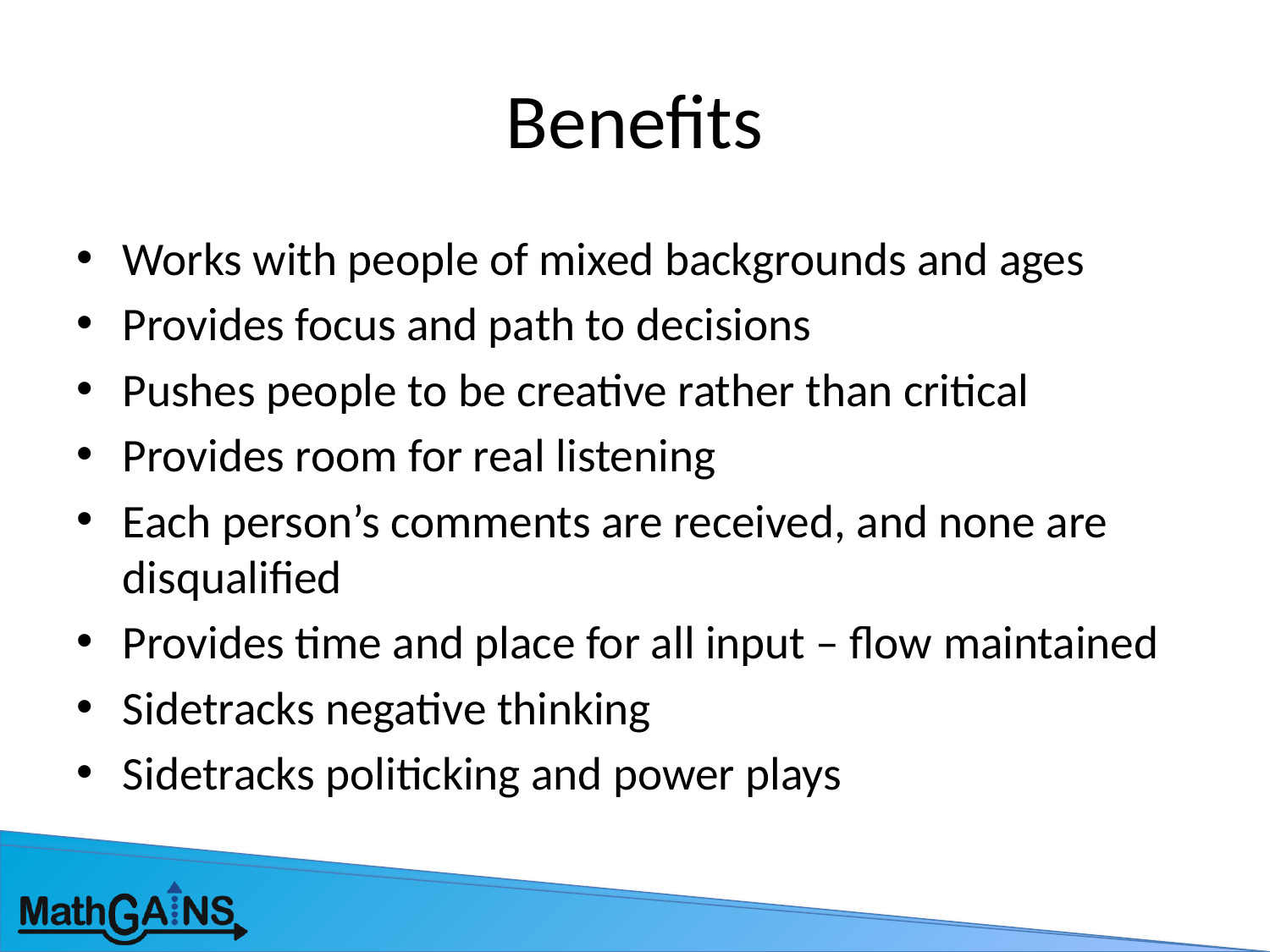

# Benefits
Works with people of mixed backgrounds and ages
Provides focus and path to decisions
Pushes people to be creative rather than critical
Provides room for real listening
Each person’s comments are received, and none are disqualified
Provides time and place for all input – flow maintained
Sidetracks negative thinking
Sidetracks politicking and power plays